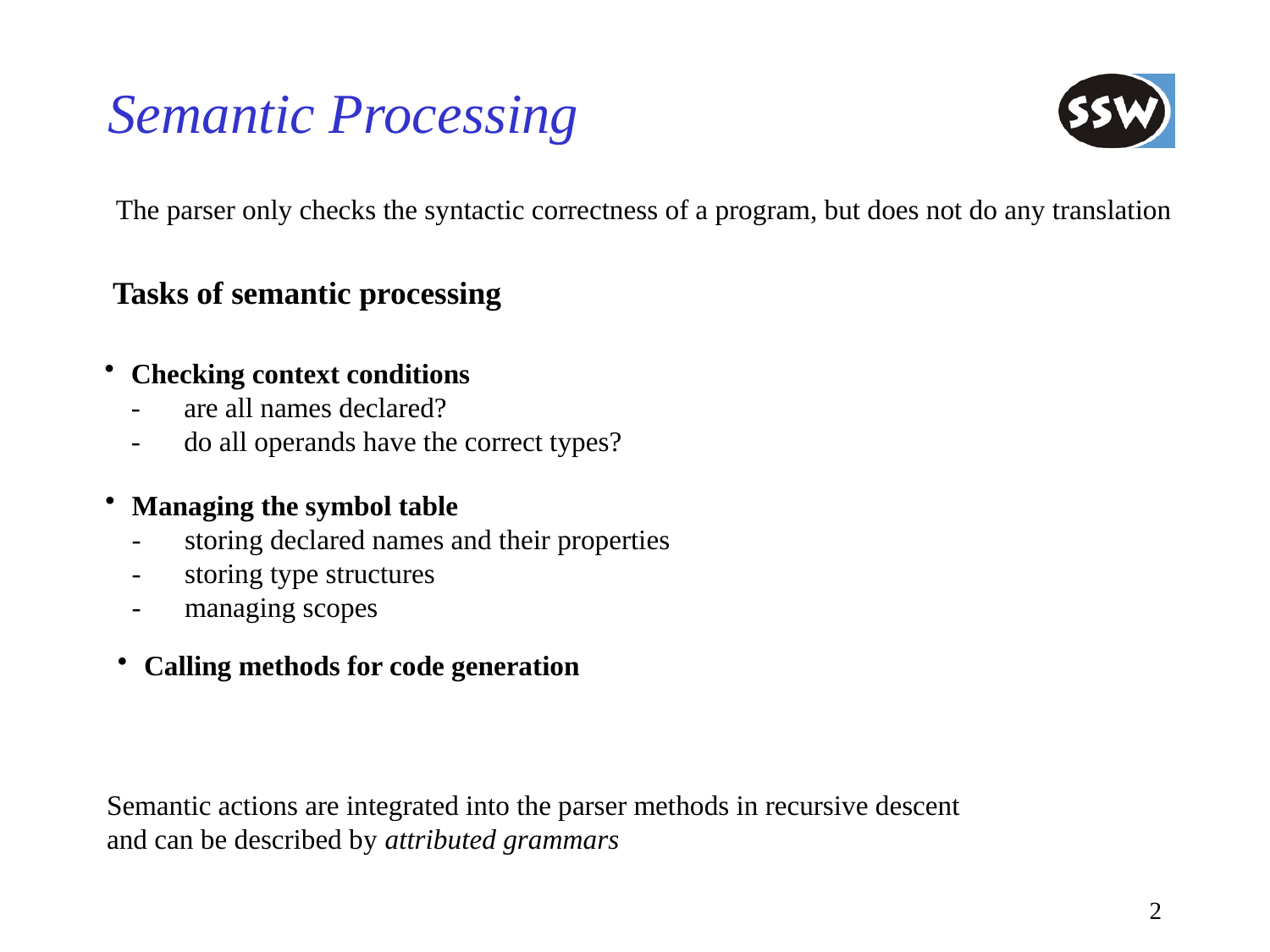

# Semantic Processing
The parser only checks the syntactic correctness of a program, but does not do any translation
Tasks of semantic processing
Checking context conditions
-	are all names declared?
-	do all operands have the correct types?
Managing the symbol table
-	storing declared names and their properties
-	storing type structures
-	managing scopes
Calling methods for code generation
Semantic actions are integrated into the parser methods in recursive descent
and can be described by attributed grammars
2